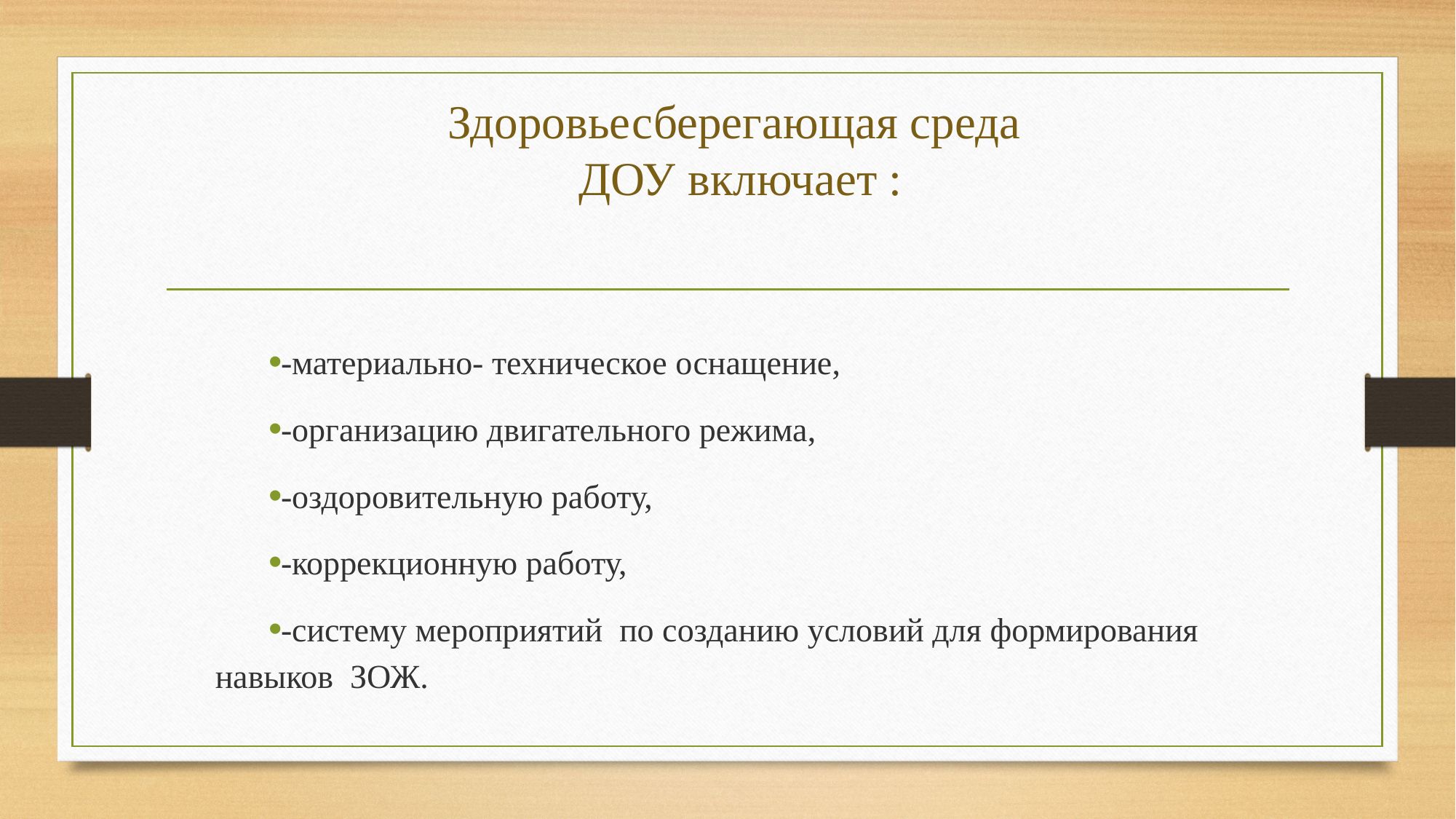

# Здоровьесберегающая среда ДОУ включает :
-материально- техническое оснащение,
-организацию двигательного режима,
-оздоровительную работу,
-коррекционную работу,
-систему мероприятий  по созданию условий для формирования навыков  ЗОЖ.